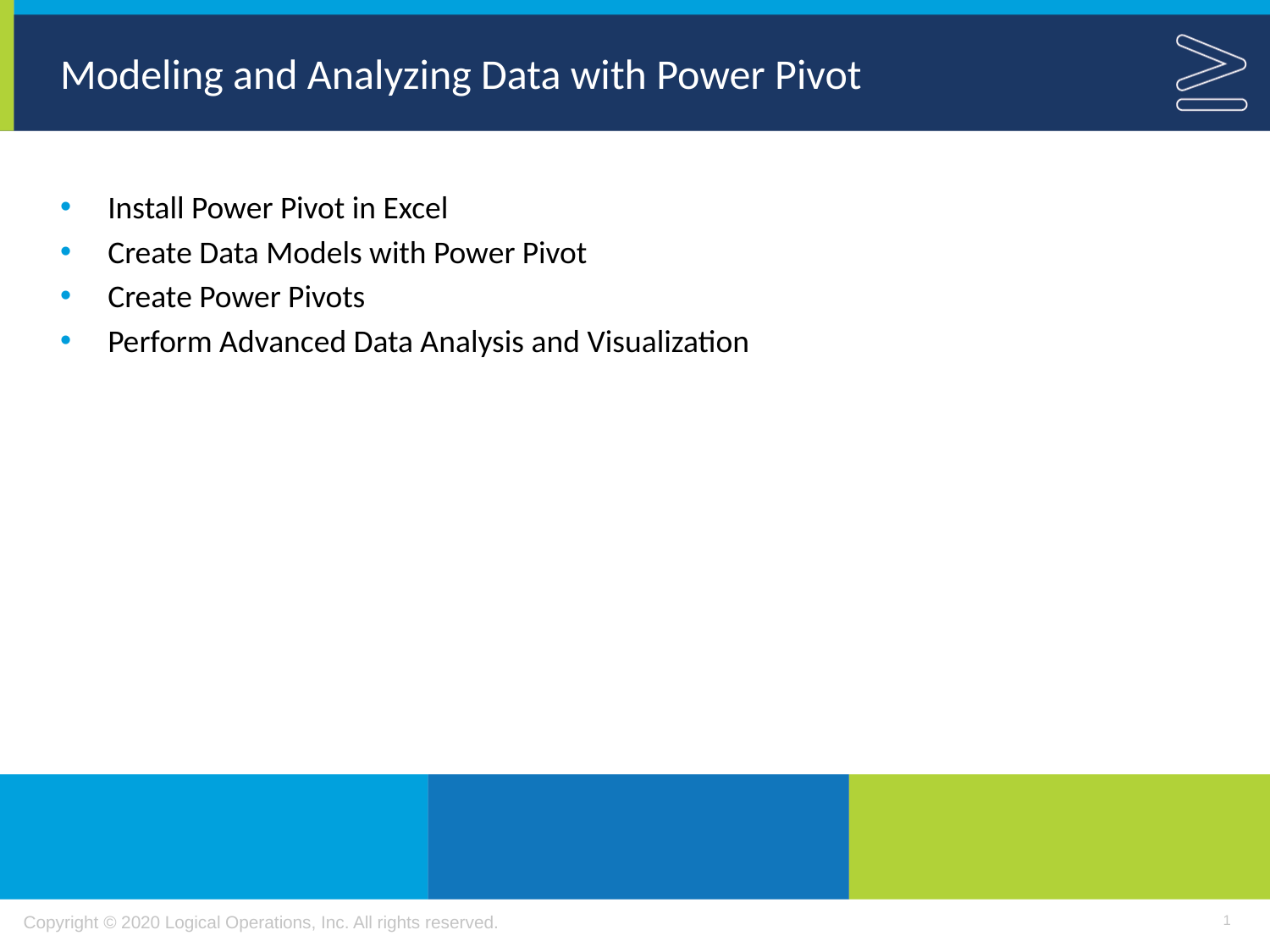

# Modeling and Analyzing Data with Power Pivot
Install Power Pivot in Excel
Create Data Models with Power Pivot
Create Power Pivots
Perform Advanced Data Analysis and Visualization
1